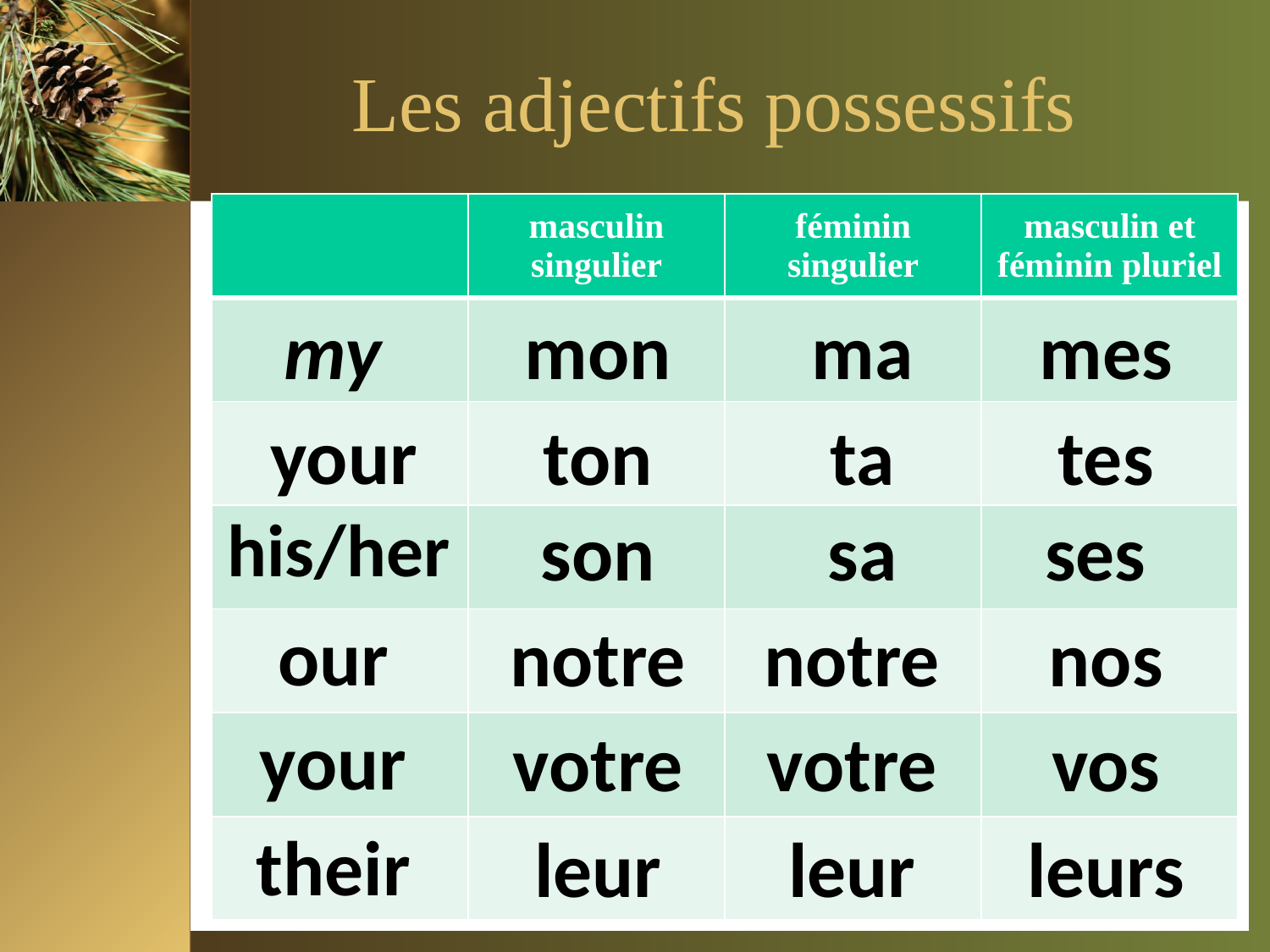

# Les adjectifs possessifs
|  | masculin singulier | féminin singulier | masculin et féminin pluriel |
| --- | --- | --- | --- |
|  |  |  |  |
|  |  |  |  |
|  |  |  |  |
|  |  |  |  |
|  |  |  |  |
|  |  |  |  |
my
mon
ma
mes
your
ton
ta
tes
his/her
son
sa
ses
our
notre
notre
nos
your
votre
votre
vos
their
leur
leur
leurs